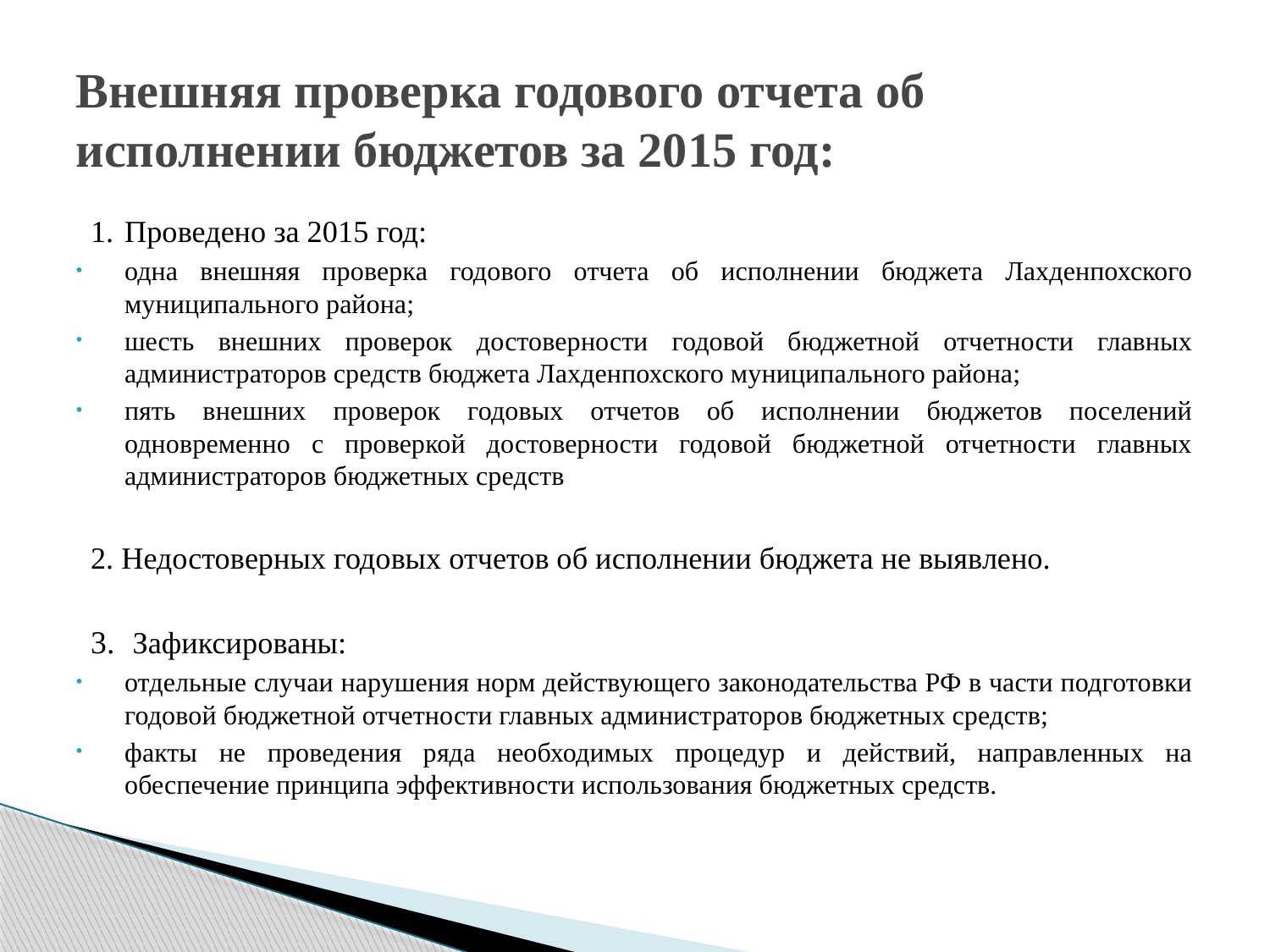

# Внешняя проверка годового отчета об исполнении бюджетов за 2015 год:
1. 	Проведено за 2015 год:
одна внешняя проверка годового отчета об исполнении бюджета Лахденпохского муниципального района;
шесть внешних проверок достоверности годовой бюджетной отчетности главных администраторов средств бюджета Лахденпохского муниципального района;
пять внешних проверок годовых отчетов об исполнении бюджетов поселений одновременно с проверкой достоверности годовой бюджетной отчетности главных администраторов бюджетных средств

2. Недостоверных годовых отчетов об исполнении бюджета не выявлено.

3.	 Зафиксированы:
отдельные случаи нарушения норм действующего законодательства РФ в части подготовки годовой бюджетной отчетности главных администраторов бюджетных средств;
факты не проведения ряда необходимых процедур и действий, направленных на обеспечение принципа эффективности использования бюджетных средств.